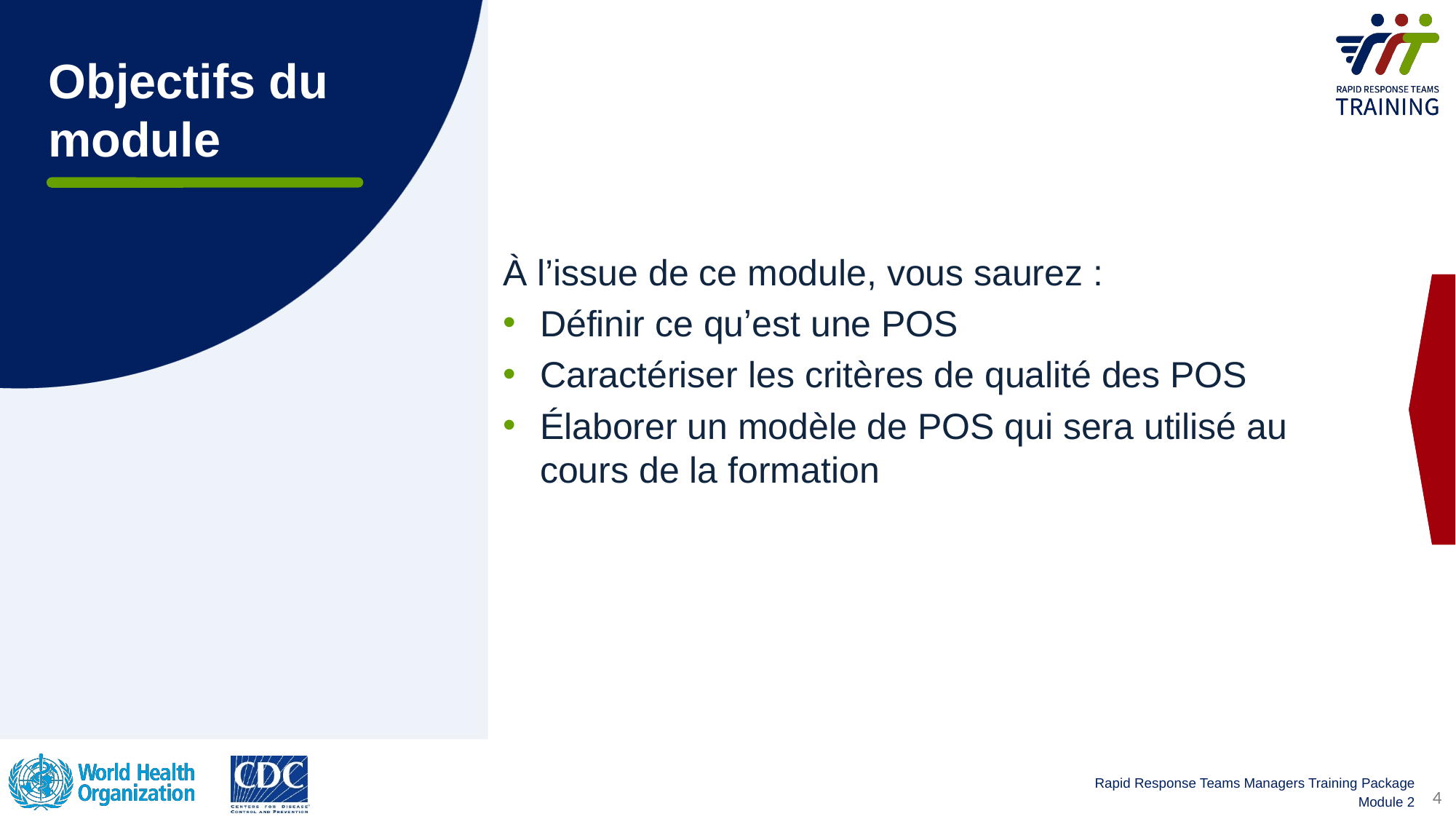

Objectifs du module
À l’issue de ce module, vous saurez :
Définir ce quʼest une POS
Caractériser les critères de qualité des POS
Élaborer un modèle de POS qui sera utilisé au cours de la formation

4